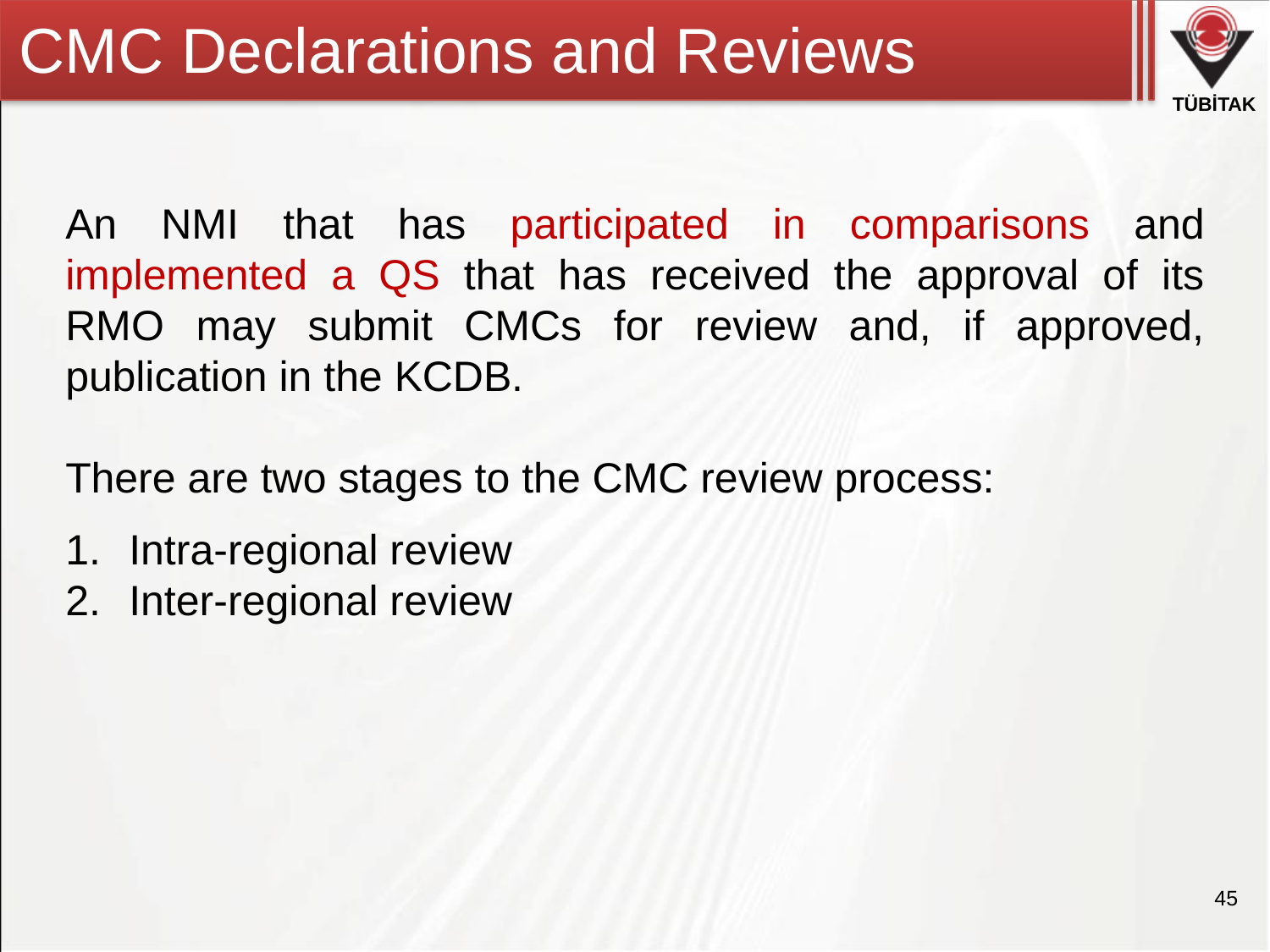

CMC Declarations and Reviews
An NMI that has participated in comparisons and implemented a QS that has received the approval of its RMO may submit CMCs for review and, if approved, publication in the KCDB.

There are two stages to the CMC review process:

Intra-regional review
Inter-regional review

45